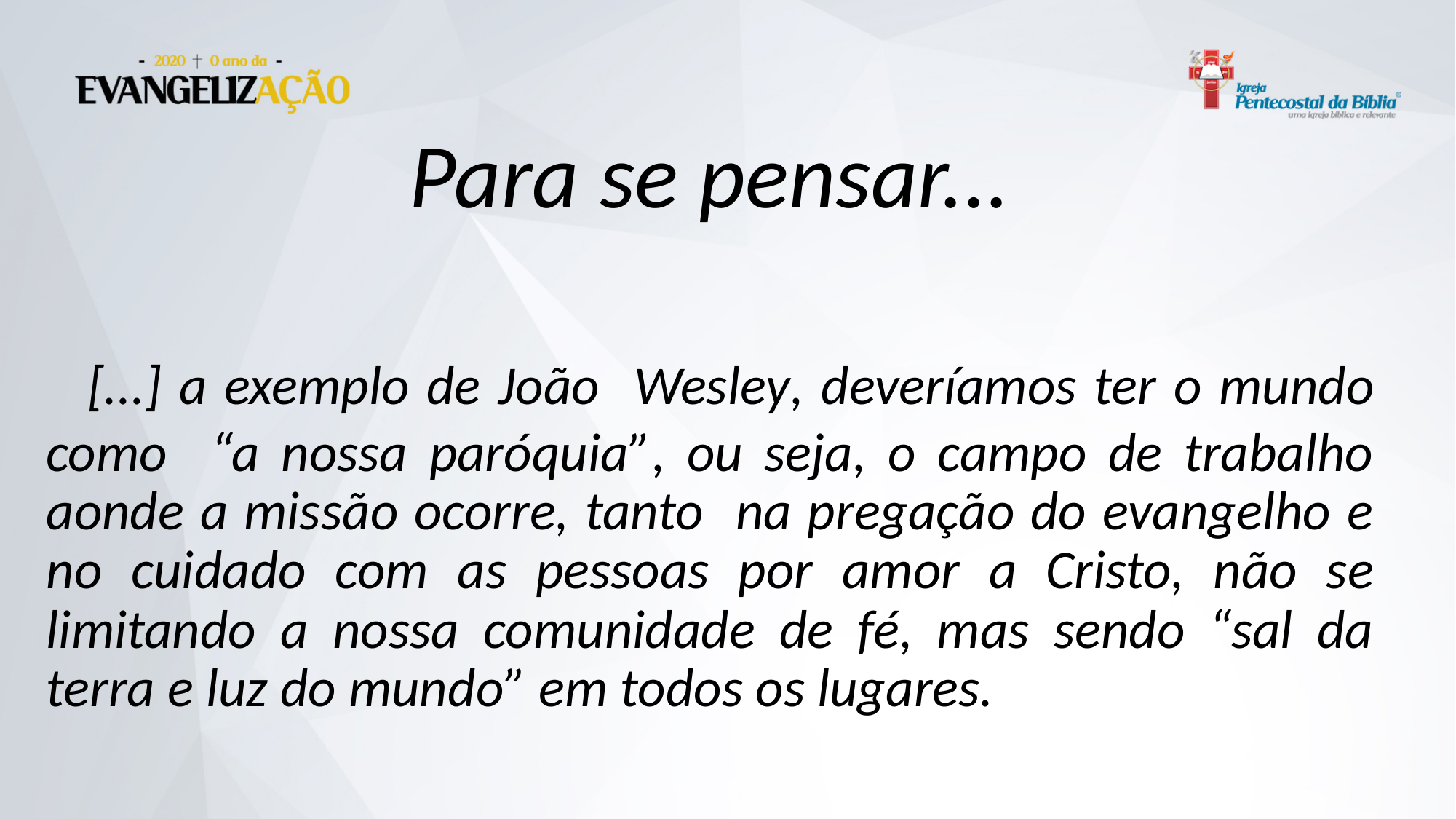

Para se pensar...

  [...] a exemplo de João  Wesley, deveríamos ter o mundo como  “a nossa paróquia”, ou seja, o campo de trabalho aonde a missão ocorre, tanto  na pregação do evangelho e no cuidado com as pessoas por amor a Cristo, não se limitando a nossa comunidade de fé, mas sendo “sal da terra e luz do mundo” em todos os lugares.